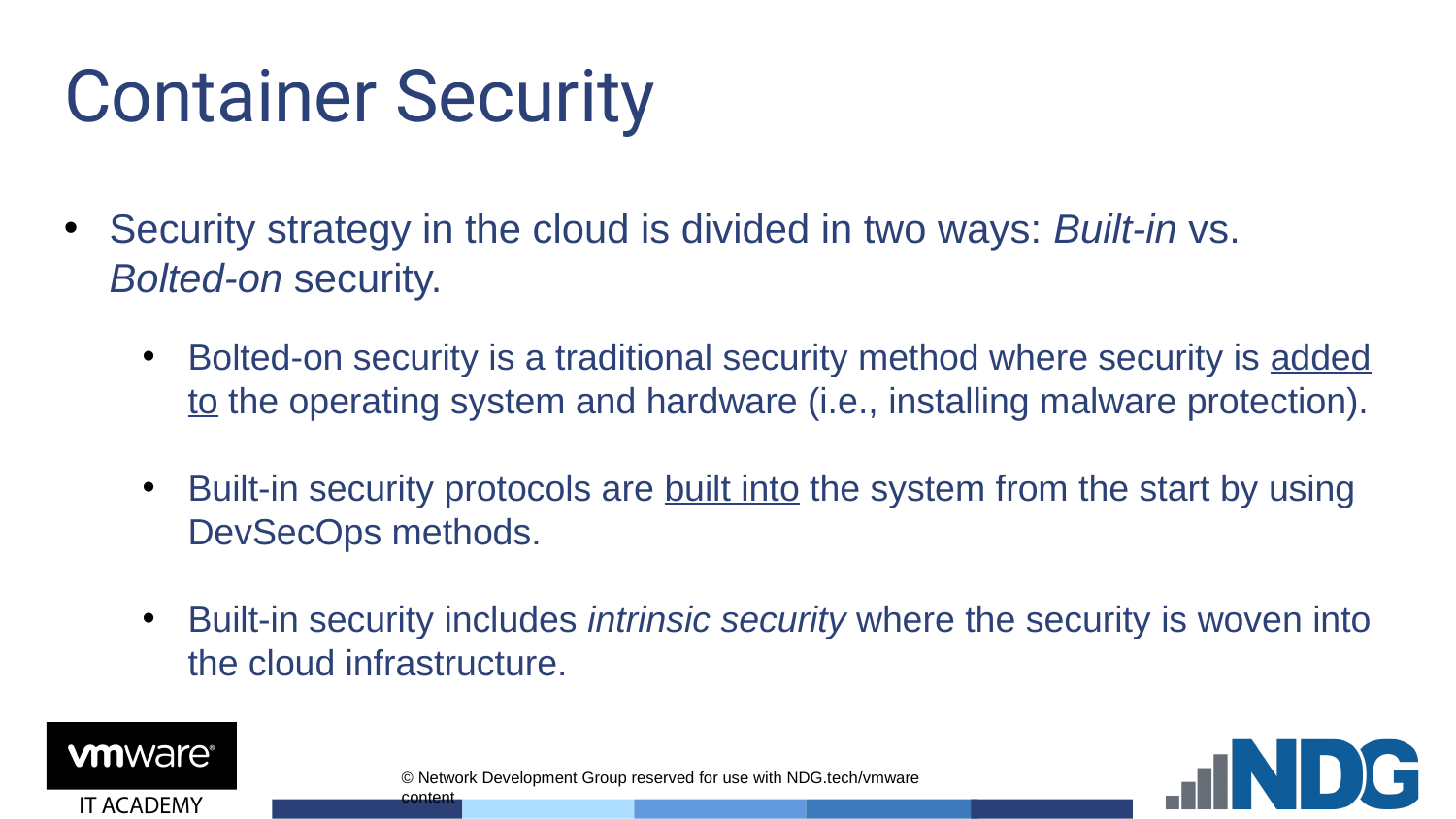

# Container Security
Security strategy in the cloud is divided in two ways: Built-in vs. Bolted-on security.
Bolted-on security is a traditional security method where security is added to the operating system and hardware (i.e., installing malware protection).

Built-in security protocols are built into the system from the start by using DevSecOps methods.

Built-in security includes intrinsic security where the security is woven into the cloud infrastructure.